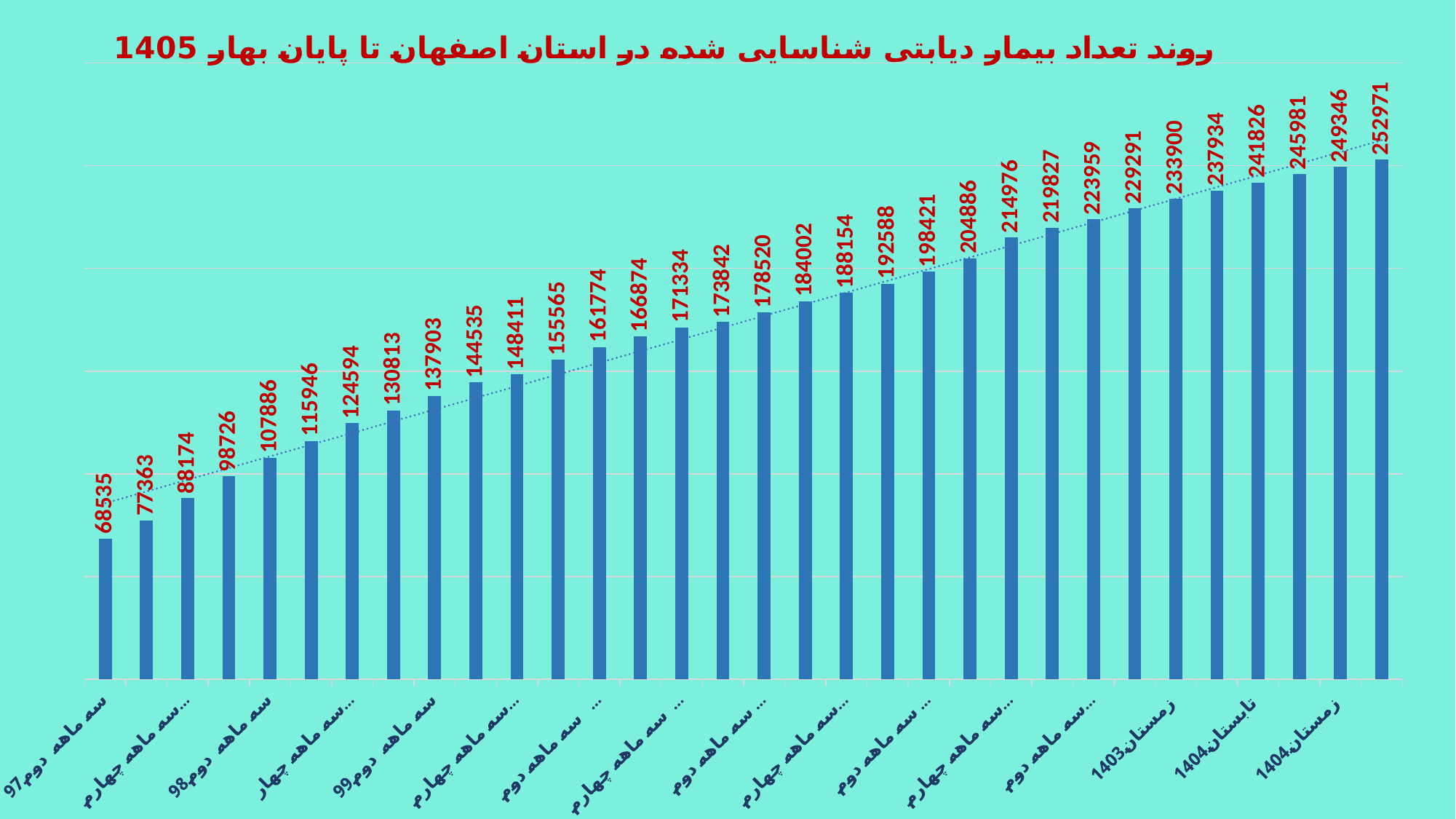

### Chart: روند تعداد بیمار دیابتی شناسایی شده در استان اصفهان تا پایان بهار 1405

| Category | استان |
|---|---|
| سه ماهه دوم 97 | 68535.0 |
| سه ماهه سوم
  97 | 77363.0 |
| سه ماهه چهارم  97 | 88174.0 |
| سه ماهه اول 98 | 98726.0 |
| سه ماهه دوم 98 | 107886.0 |
| سه ماهه سوم
  98 | 115946.0 |
| سه ماهه چهارم 98 | 124594.0 |
| سه ماهه اول 99 | 130813.0 |
| سه ماهه دوم 99 | 137903.0 |
| سه ماهه سوم 99 | 144535.0 |
| سه ماهه چهارم  99 | 148411.0 |
| سه ماهه اول 1400 | 155565.0 |
| سه ماهه دوم   1400 | 161774.0 |
| سه ماهه سوم  1400 | 166874.0 |
| سه ماهه چهارم   1400 | 171334.0 |
| سه ماهه اول  1401 | 173842.0 |
| سه ماهه دوم 1401 | 178520.0 |
| سه ماهه سوم 1401 | 184002.0 |
| سه ماهه چهارم 1401 | 188154.0 |
| سه ماهه اول 1402 | 192588.0 |
| سه ماهه دوم 1402 | 198421.0 |
| سه ماهه سوم 1402 | 204886.0 |
| سه ماهه چهارم 1402 | 214976.0 |
| سه ماهه اول1403 | 219827.0 |
| سه ماهه دوم1403 | 223959.0 |
| سه ماهه سوم1403 | 229291.0 |
| زمستان 1403 | 233900.0 |
| بهار 1404 | 237934.0 |
| تابستان 1404 | 241826.0 |
| پاییز 1404 | 245981.0 |
| زمستان 1404 | 249346.0 |
| بهار1405 | 252971.0 |